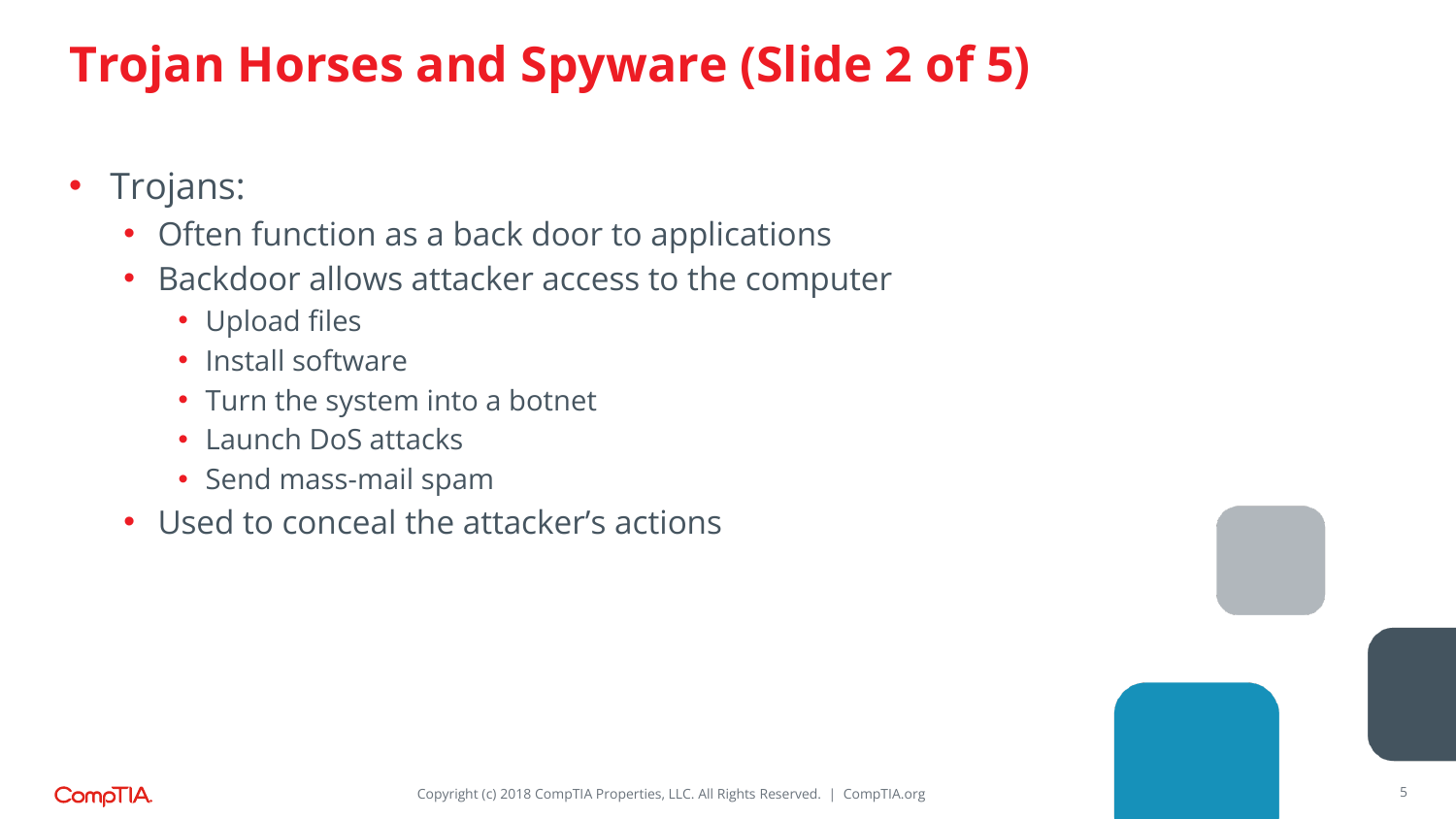

# Trojan Horses and Spyware (Slide 2 of 5)
Trojans:
Often function as a back door to applications
Backdoor allows attacker access to the computer
Upload files
Install software
Turn the system into a botnet
Launch DoS attacks
Send mass-mail spam
Used to conceal the attacker’s actions
5